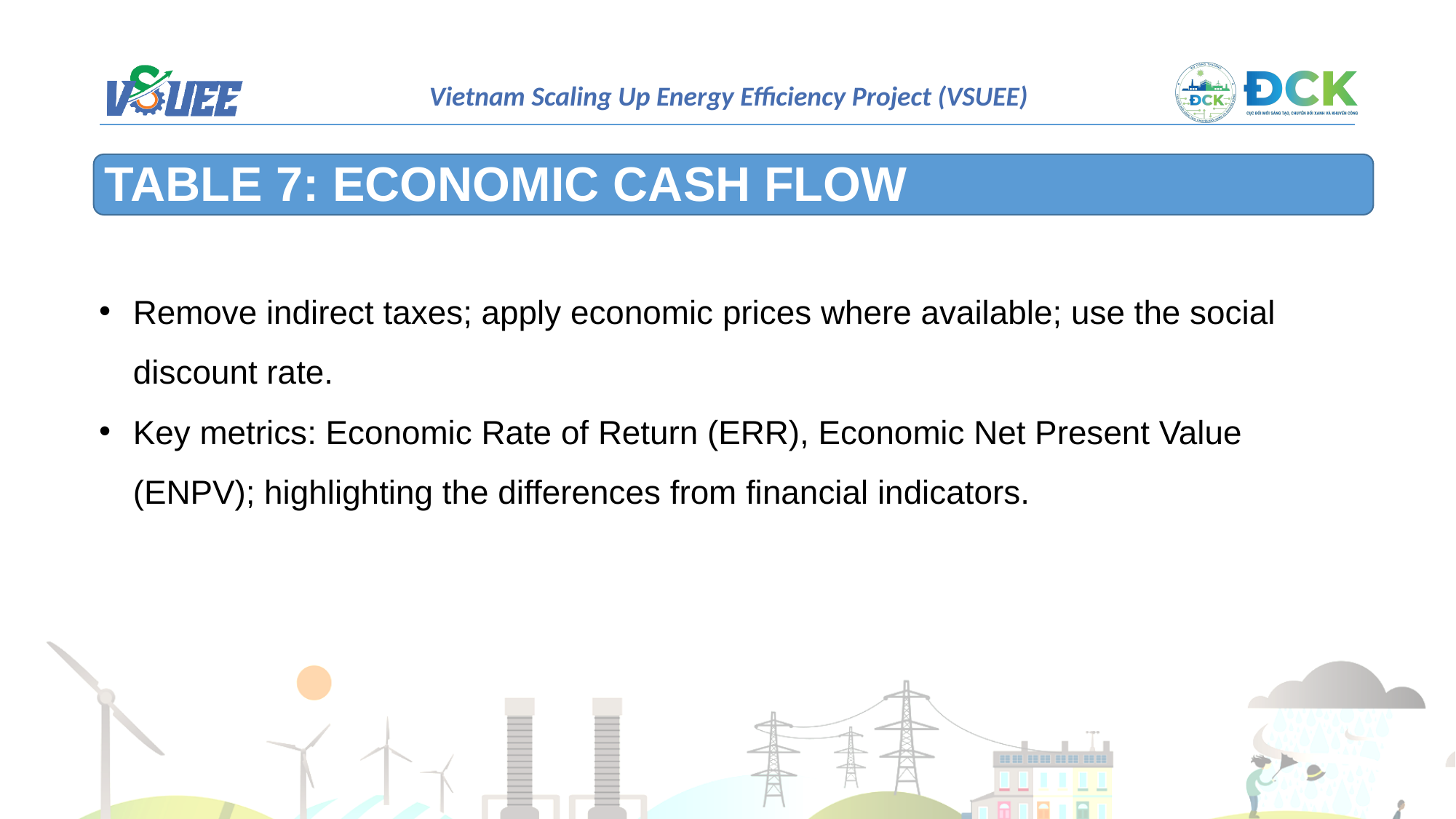

TABLE 7: ECONOMIC CASH FLOW
Remove indirect taxes; apply economic prices where available; use the social discount rate.
Key metrics: Economic Rate of Return (ERR), Economic Net Present Value (ENPV); highlighting the differences from financial indicators.